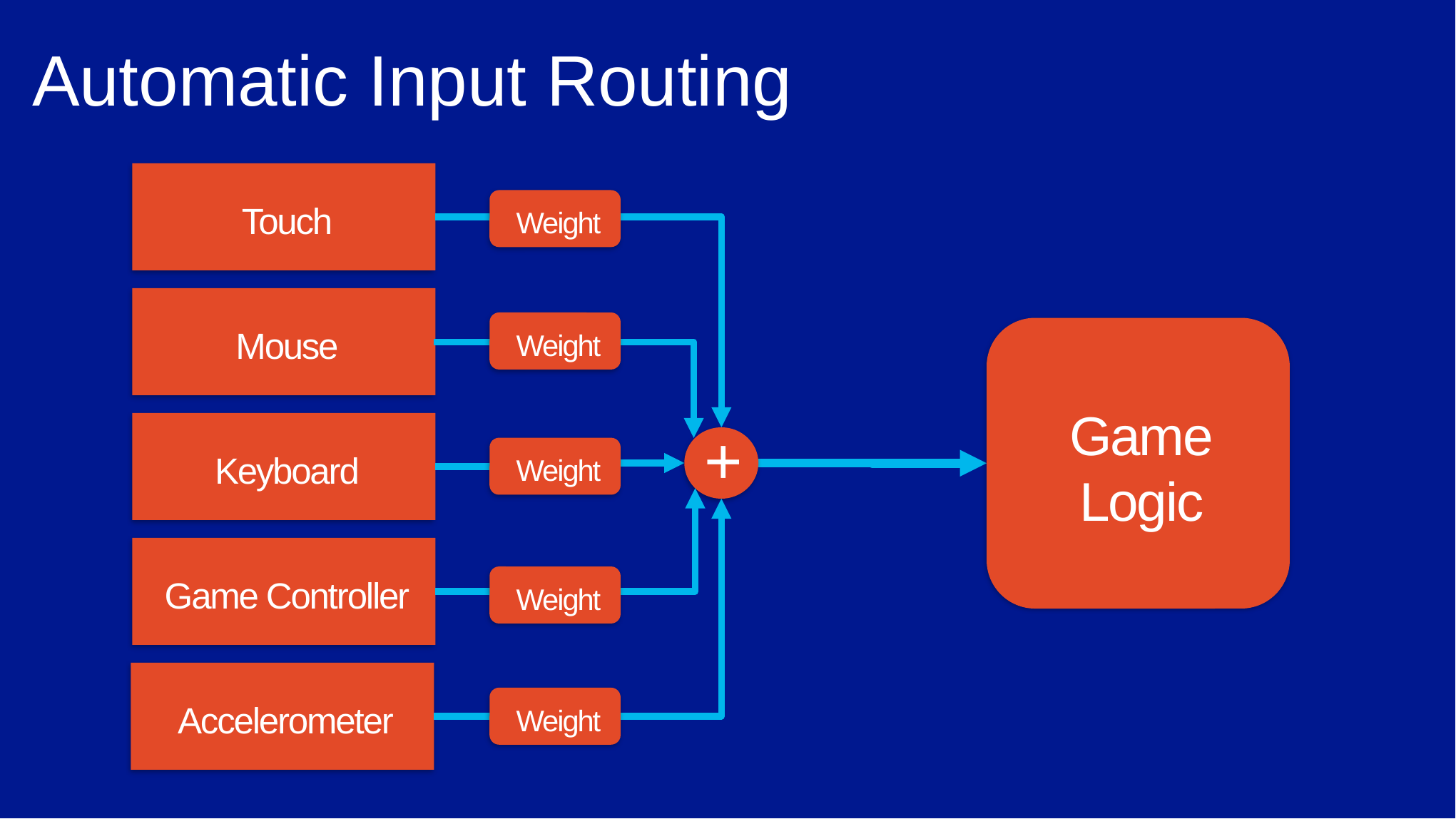

# Automatic Input Routing
Touch
Weight
Mouse
Weight
Game
Logic
Keyboard
+

Weight
Game Controller
Weight
Accelerometer
Weight